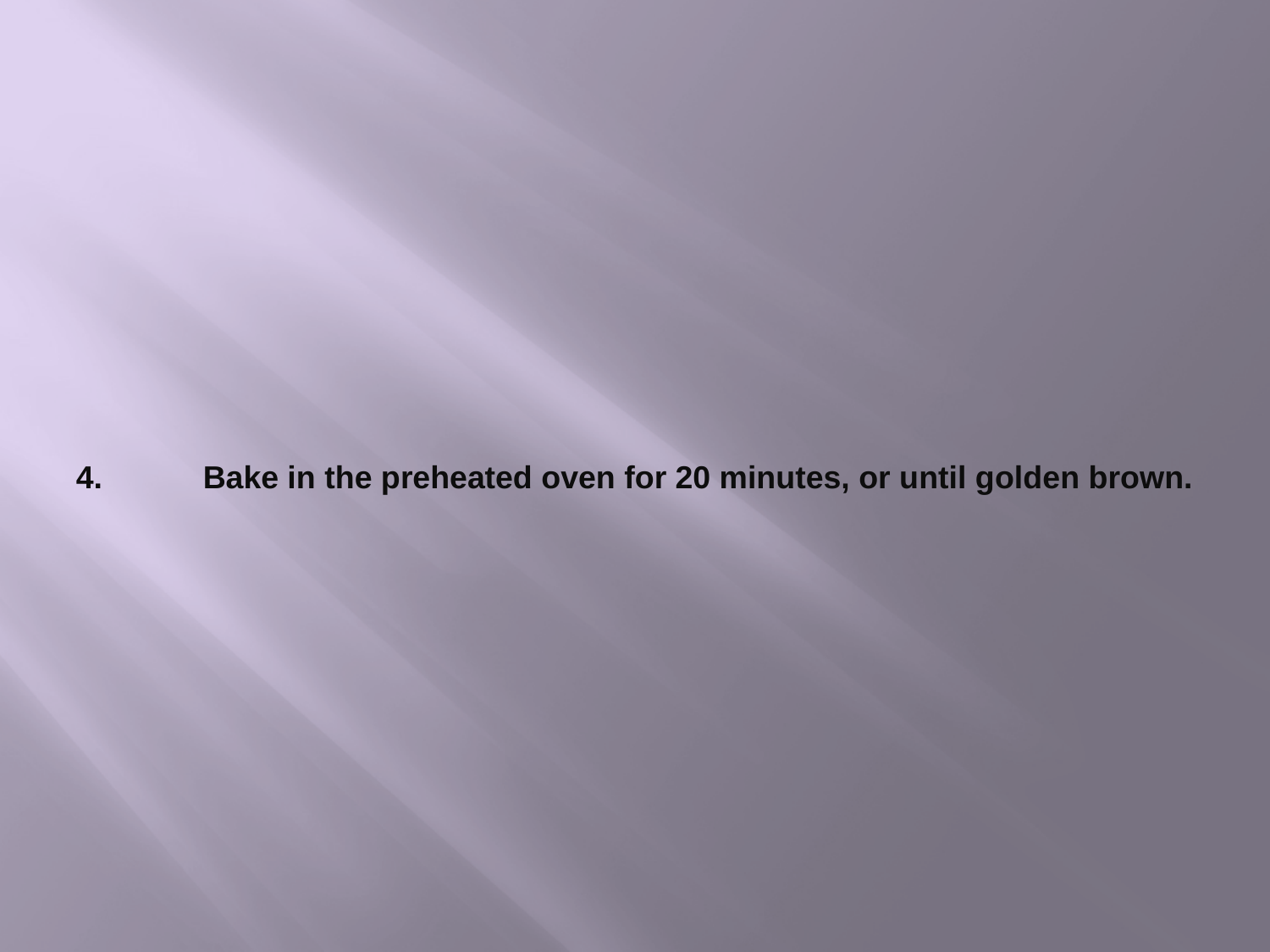

# 4.	Bake in the preheated oven for 20 minutes, or until golden brown.